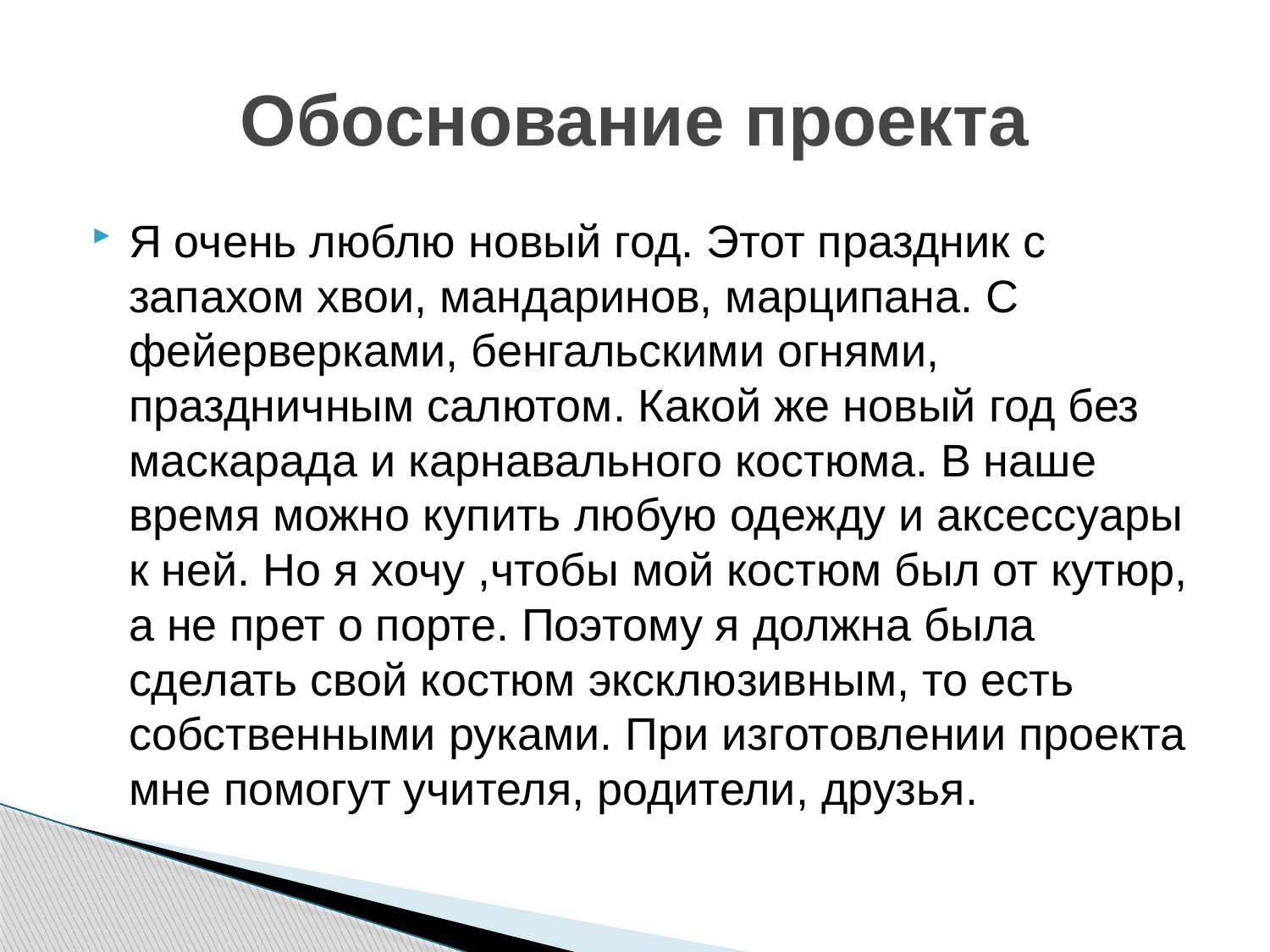

# Обоснование проекта
Я очень люблю новый год. Этот праздник с запахом хвои, мандаринов, марципана. С фейерверками, бенгальскими огнями, праздничным салютом. Какой же новый год без маскарада и карнавального костюма. В наше время можно купить любую одежду и аксессуары к ней. Но я хочу ,чтобы мой костюм был от кутюр, а не прет о порте. Поэтому я должна была сделать свой костюм эксклюзивным, то есть собственными руками. При изготовлении проекта мне помогут учителя, родители, друзья.